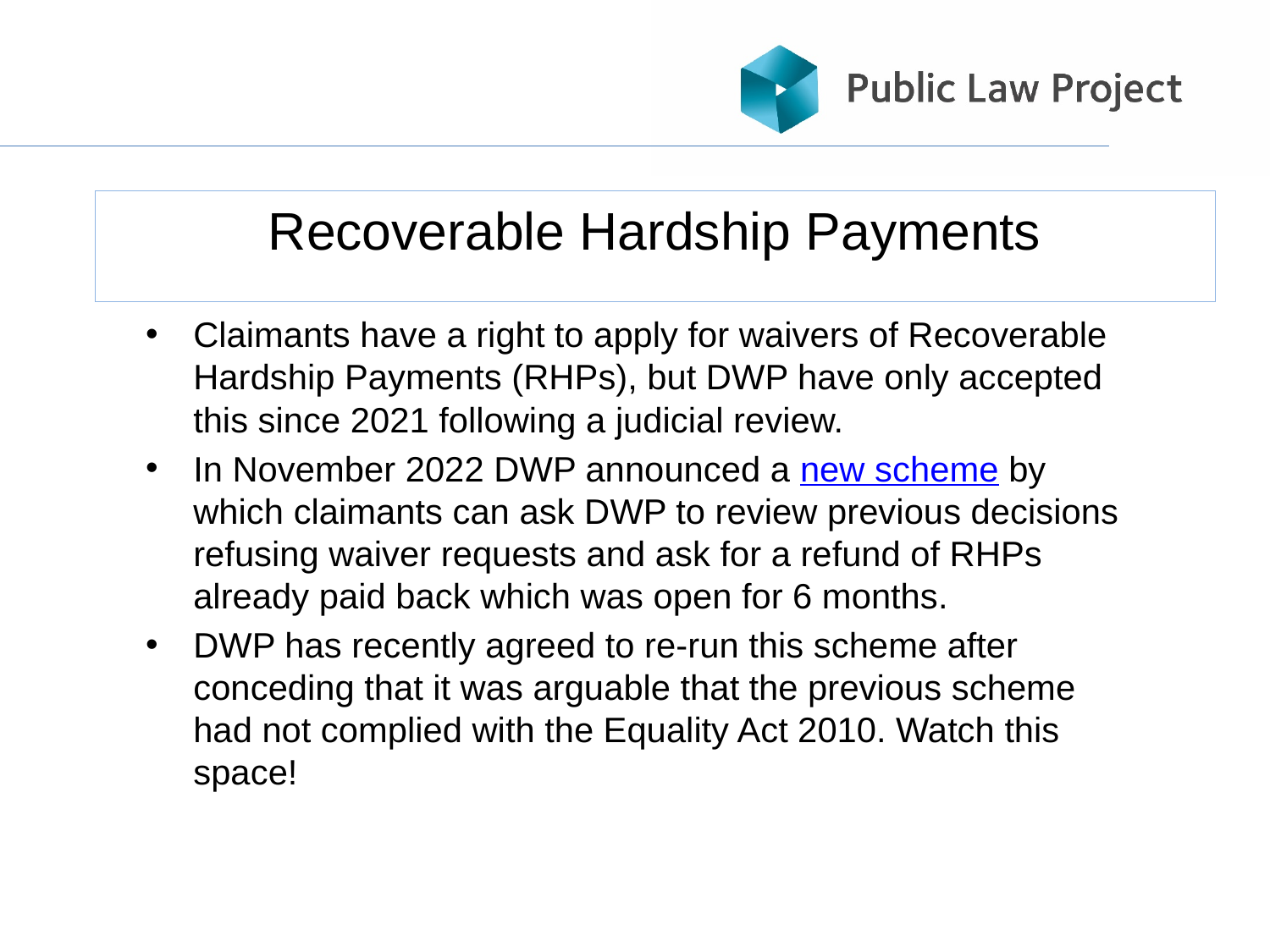

# Recoverable Hardship Payments
Claimants have a right to apply for waivers of Recoverable Hardship Payments (RHPs), but DWP have only accepted this since 2021 following a judicial review.
In November 2022 DWP announced a new scheme by which claimants can ask DWP to review previous decisions refusing waiver requests and ask for a refund of RHPs already paid back which was open for 6 months.
DWP has recently agreed to re-run this scheme after conceding that it was arguable that the previous scheme had not complied with the Equality Act 2010. Watch this space!